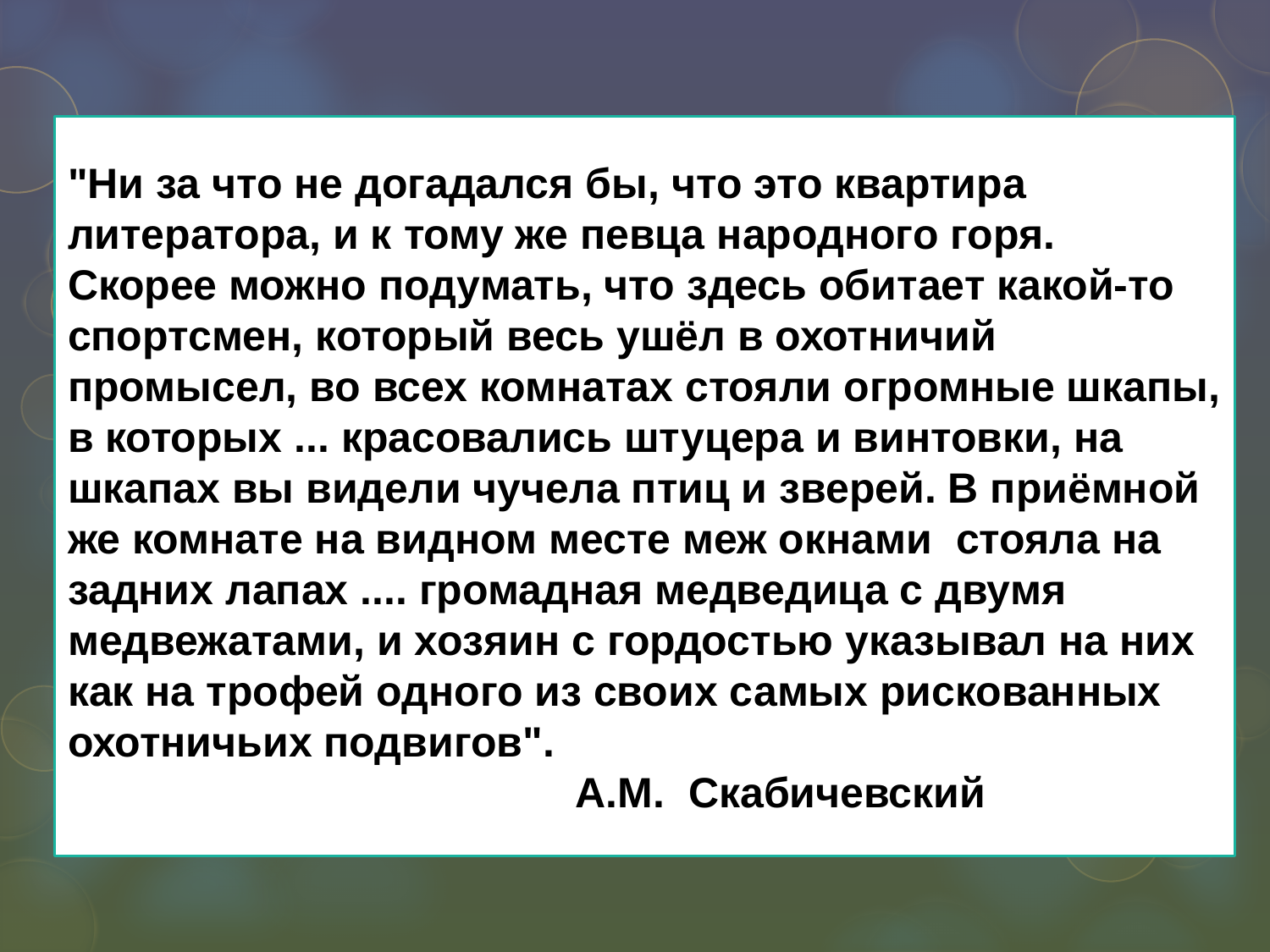

# "Ни за что не догадался бы, что это квартира литератора, и к тому же певца народного горя. Скорее можно подумать, что здесь обитает какой-то спортсмен, который весь ушёл в охотничий промысел, во всех комнатах стояли огромные шкапы, в которых ... красовались штуцера и винтовки, на шкапах вы видели чучела птиц и зверей. В приёмной же комнате на видном месте меж окнами  стояла на задних лапах .... громадная медведица с двумя медвежатами, и хозяин с гордостью указывал на них как на трофей одного из своих самых рискованных охотничьих подвигов". А.М.  Скабичевский